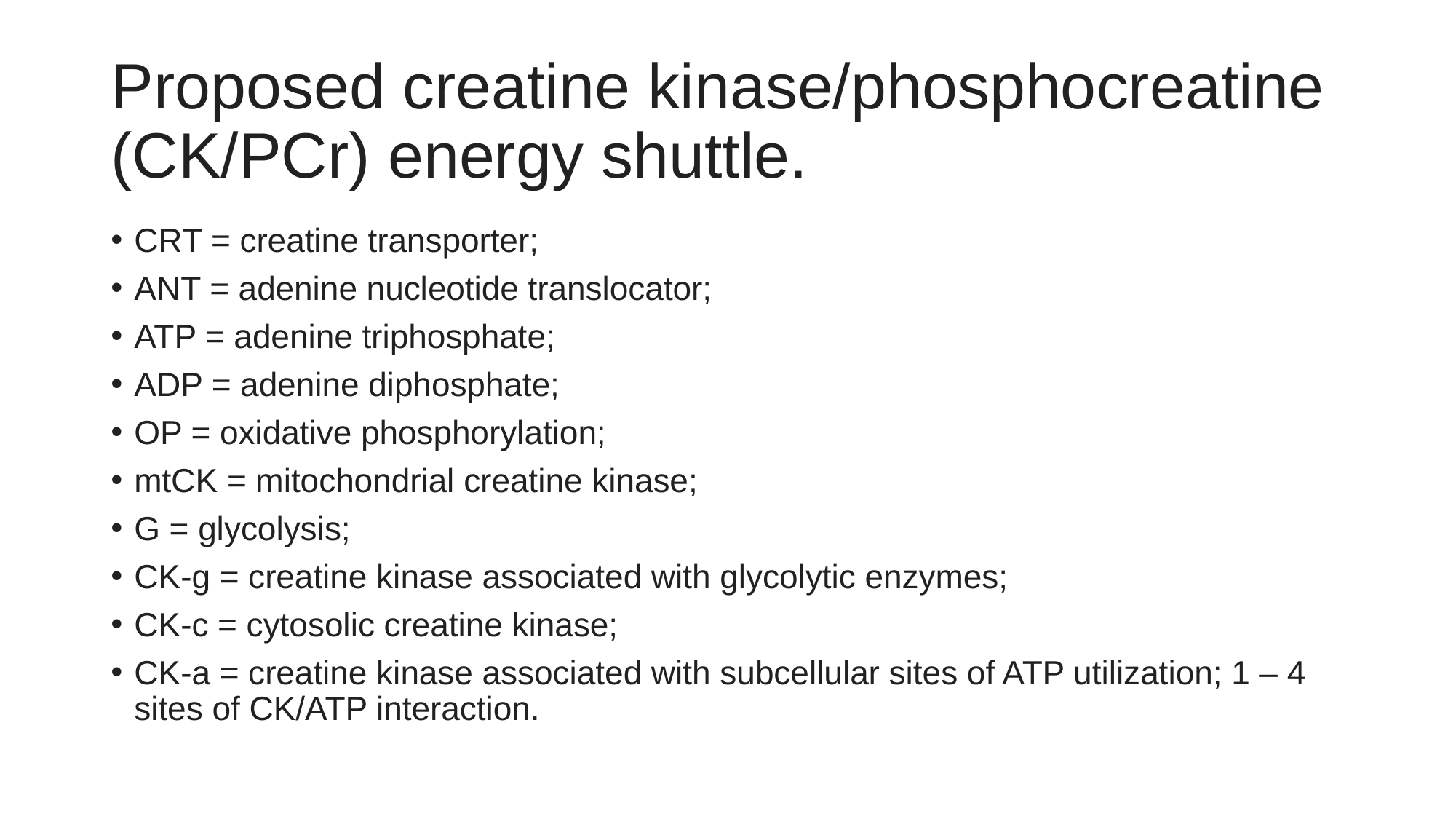

# Proposed creatine kinase/phosphocreatine (CK/PCr) energy shuttle.
CRT = creatine transporter;
ANT = adenine nucleotide translocator;
ATP = adenine triphosphate;
ADP = adenine diphosphate;
OP = oxidative phosphorylation;
mtCK = mitochondrial creatine kinase;
G = glycolysis;
CK-g = creatine kinase associated with glycolytic enzymes;
CK-c = cytosolic creatine kinase;
CK-a = creatine kinase associated with subcellular sites of ATP utilization; 1 – 4 sites of CK/ATP interaction.